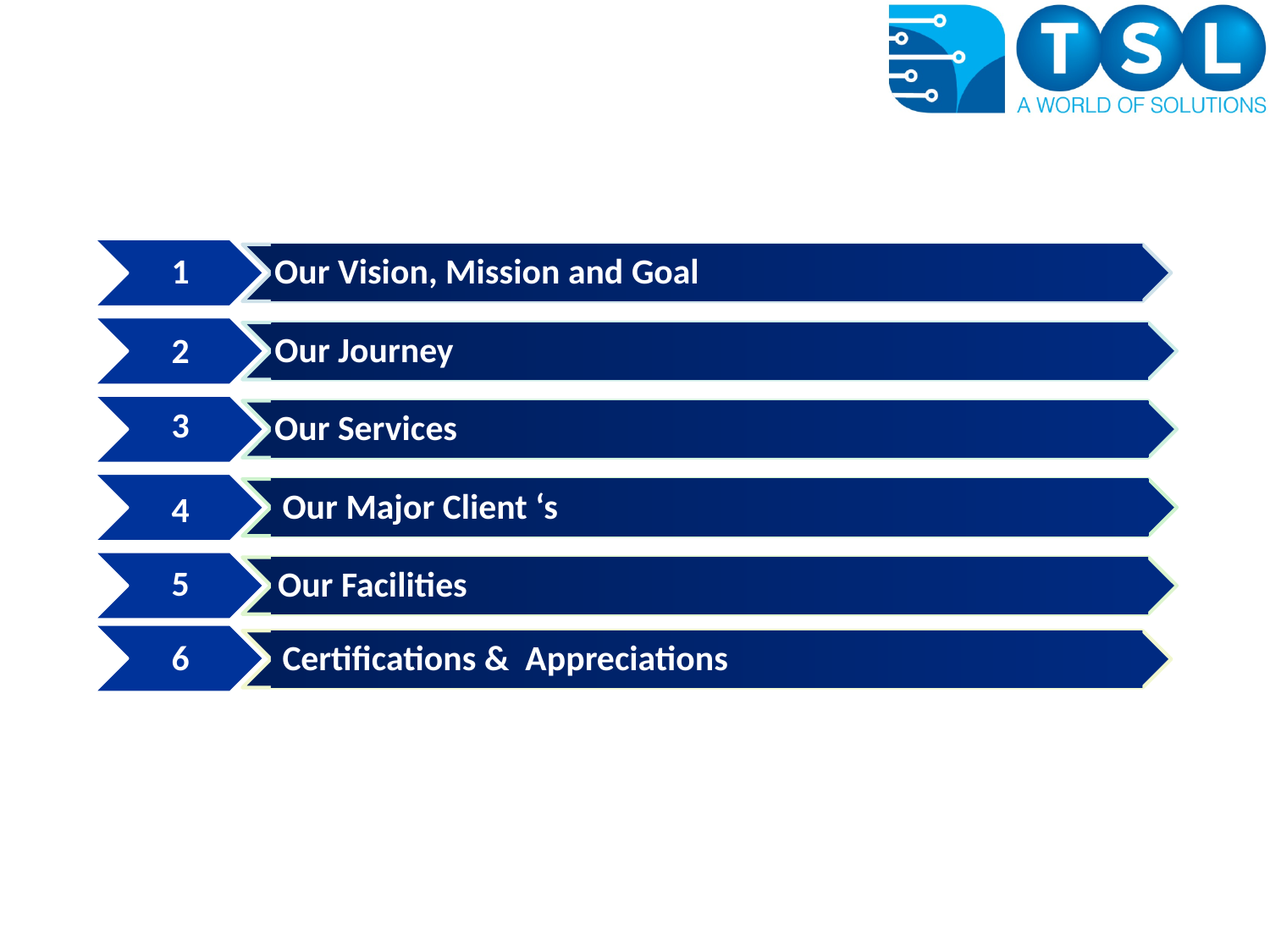

1

Our Vision, Mission and Goal

Our Journey
2

3

Our Services

 Our Major Client ‘s
4

5
Company Future

Our Facilities

6

 Certifications &  Appreciations